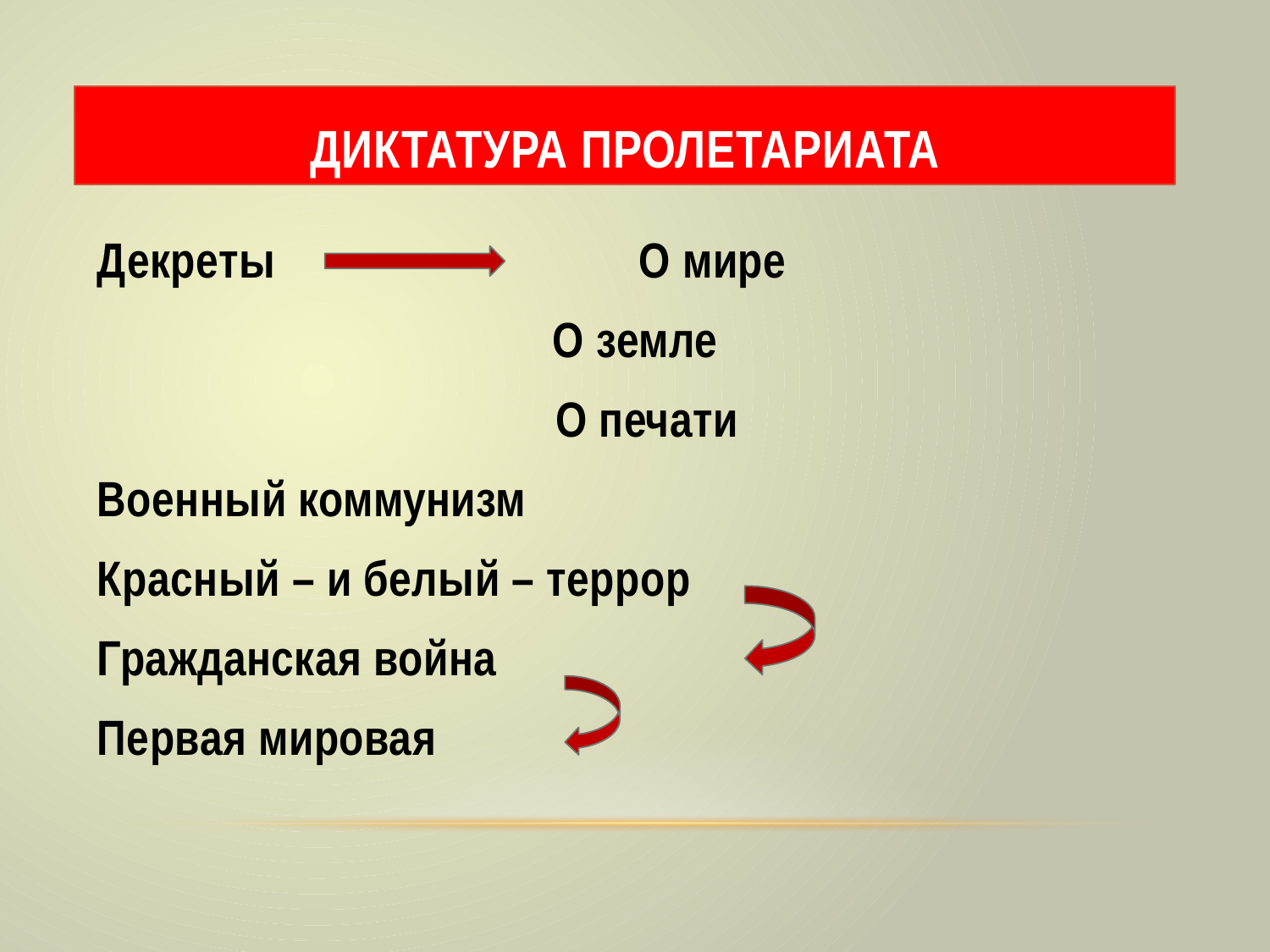

# Диктатура пролетариата
Декреты                               О мире
О земле
  О печати
Военный коммунизм
Красный – и белый – террор
Гражданская война
Первая мировая